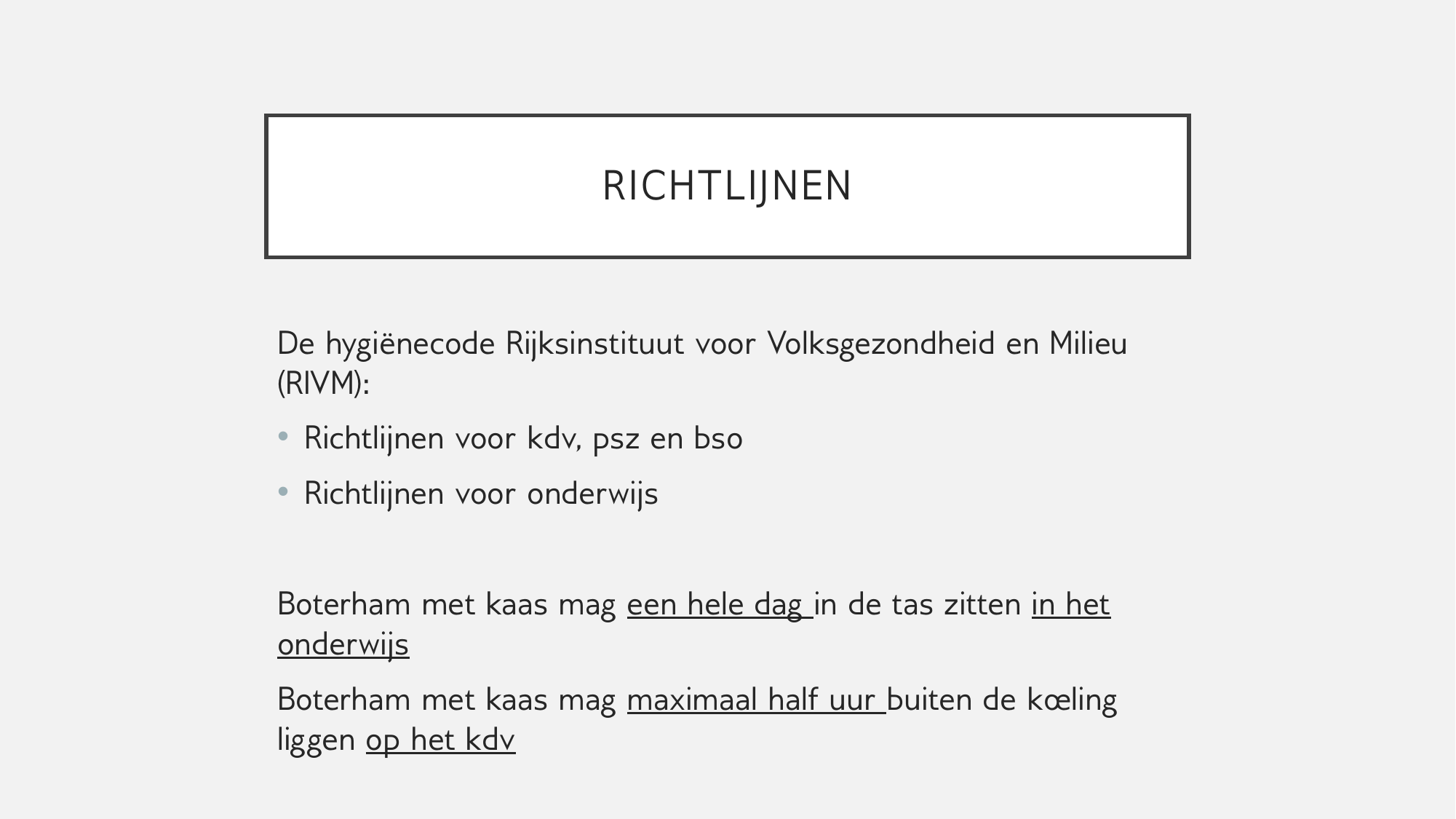

# richtlijnen
De hygiënecode Rijksinstituut voor Volksgezondheid en Milieu (RIVM):
Richtlijnen voor kdv, psz en bso
Richtlijnen voor onderwijs

Boterham met kaas mag een hele dag in de tas zitten in het onderwijs
Boterham met kaas mag maximaal half uur buiten de koeling liggen op het kdv